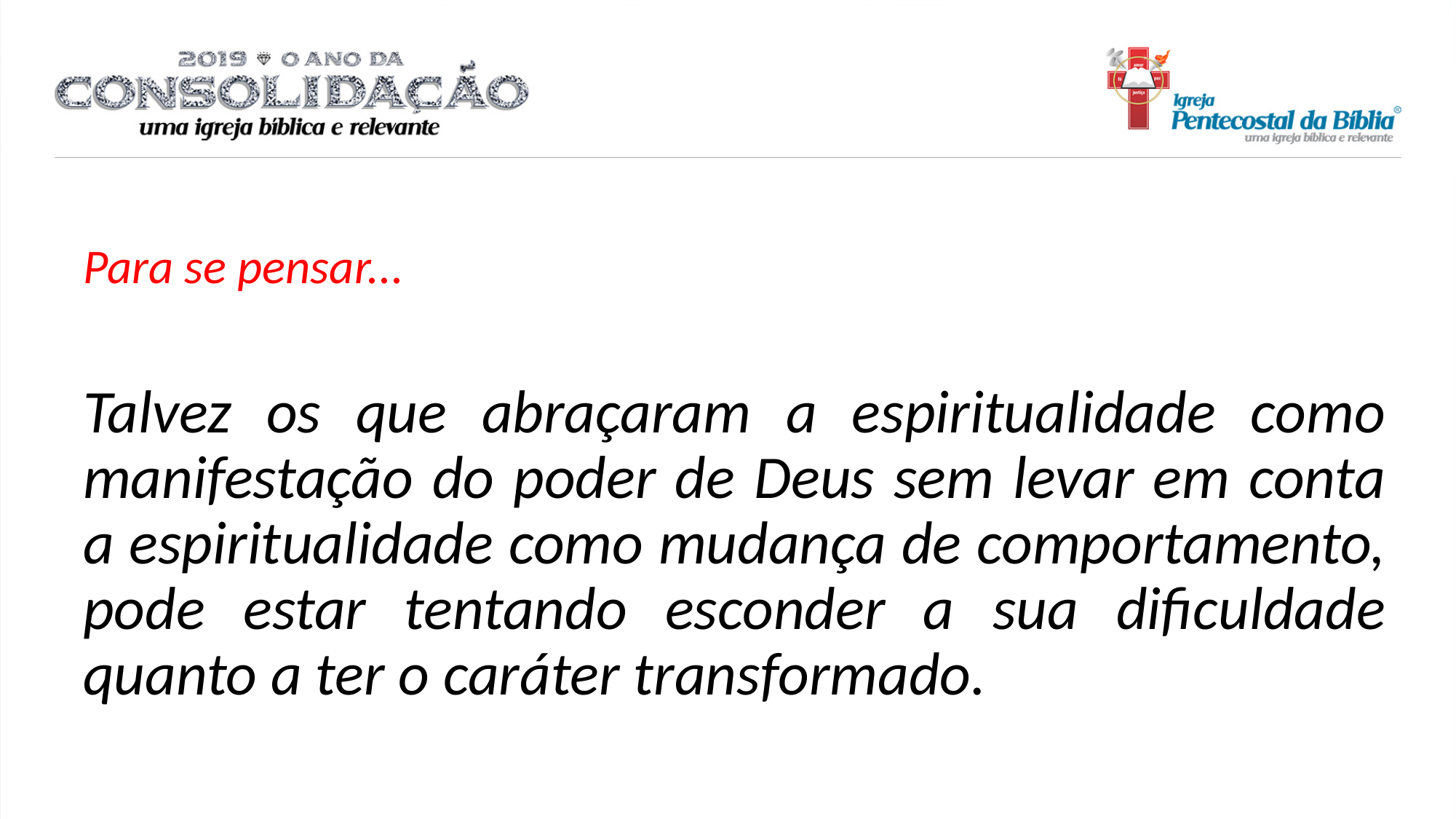

Para se pensar...

Talvez os que abraçaram a espiritualidade como manifestação do poder de Deus sem levar em conta a espiritualidade como mudança de comportamento, pode estar tentando esconder a sua dificuldade quanto a ter o caráter transformado.